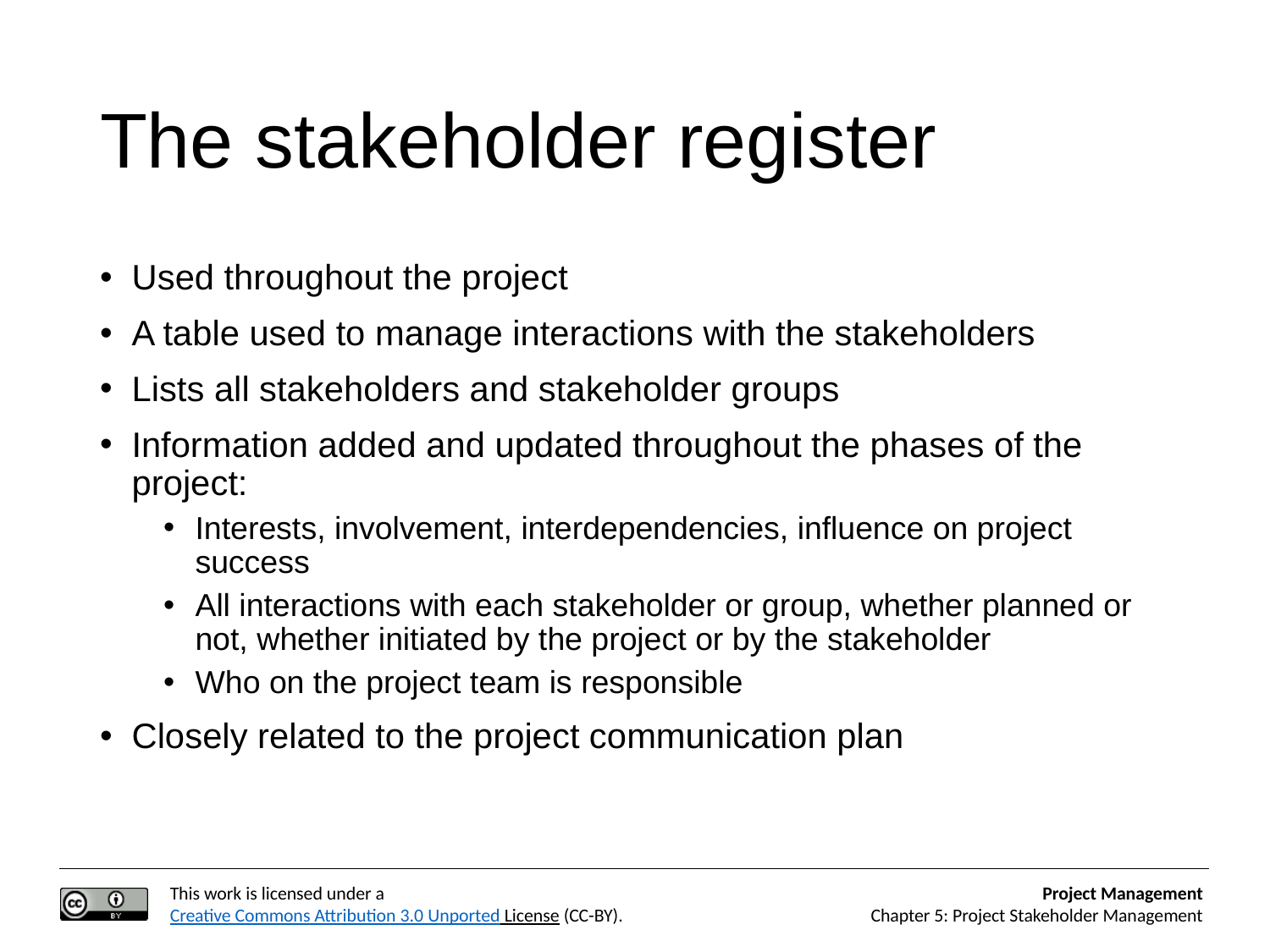

# The stakeholder register
Used throughout the project
A table used to manage interactions with the stakeholders
Lists all stakeholders and stakeholder groups
Information added and updated throughout the phases of the project:
Interests, involvement, interdependencies, influence on project success
All interactions with each stakeholder or group, whether planned or not, whether initiated by the project or by the stakeholder
Who on the project team is responsible
Closely related to the project communication plan